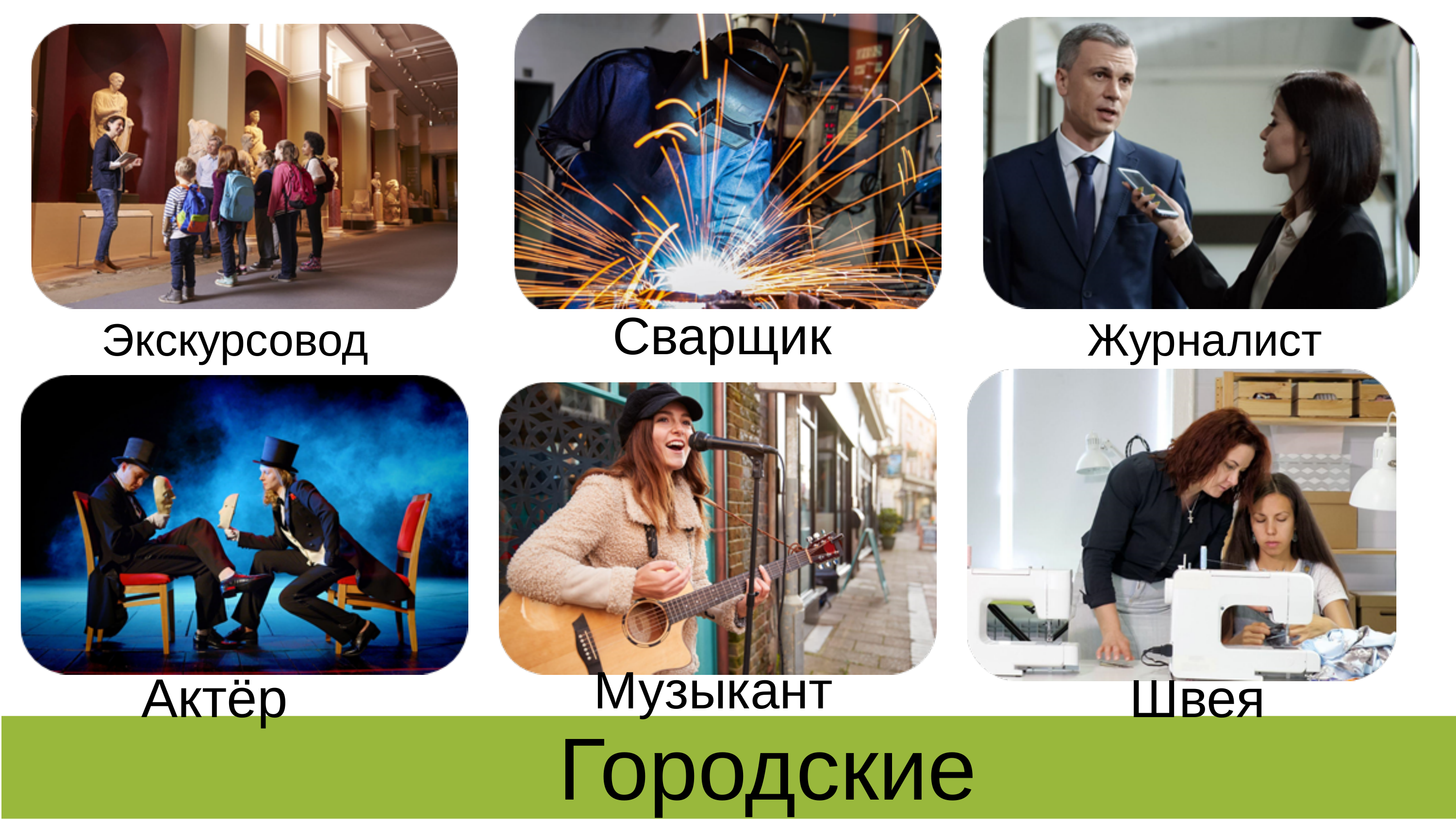

Сварщик
Экскурсовод
Журналист

Музыкант
Актёр
Швея
Городские профессии